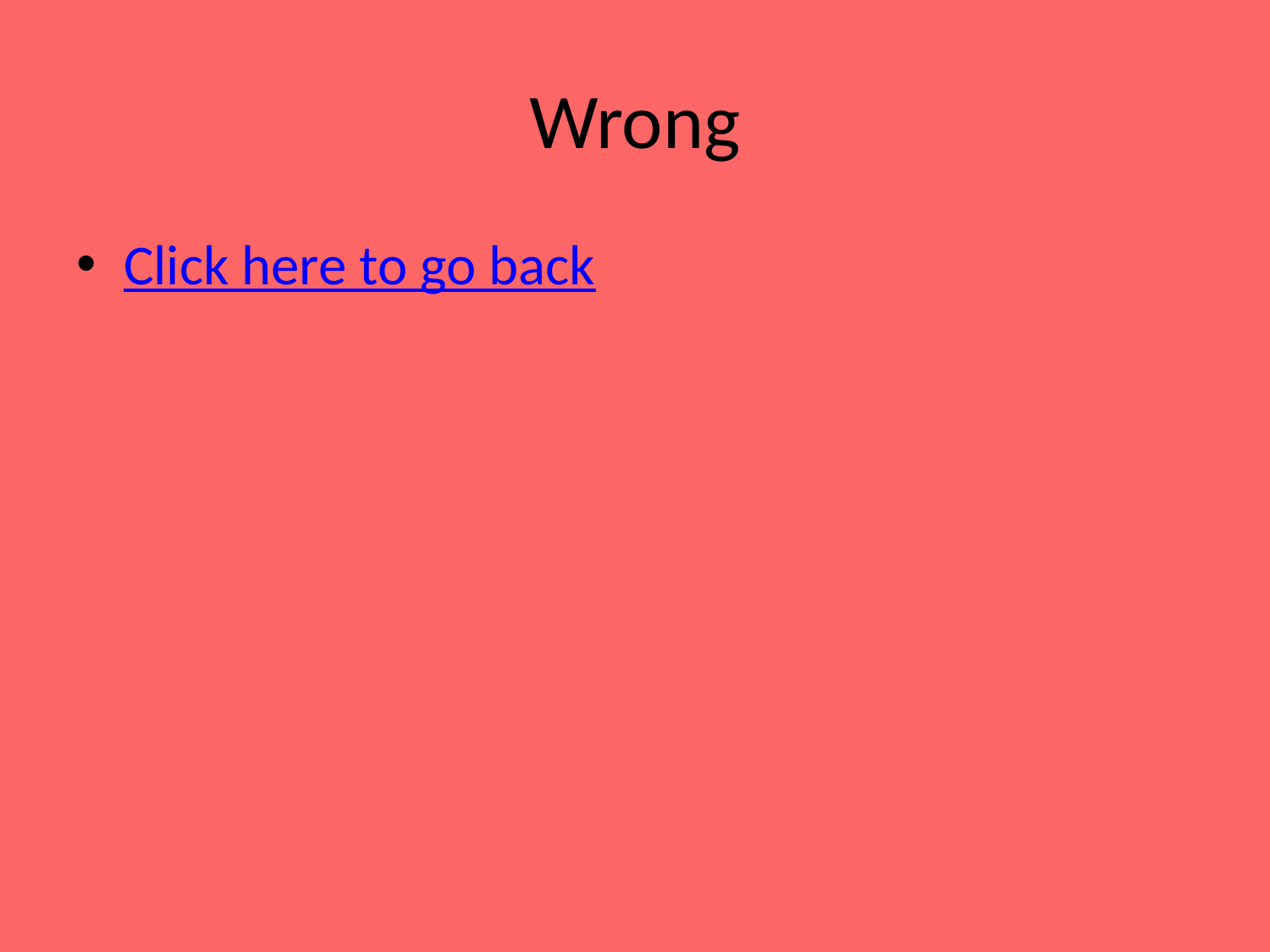

# Wrong
Click here to go back